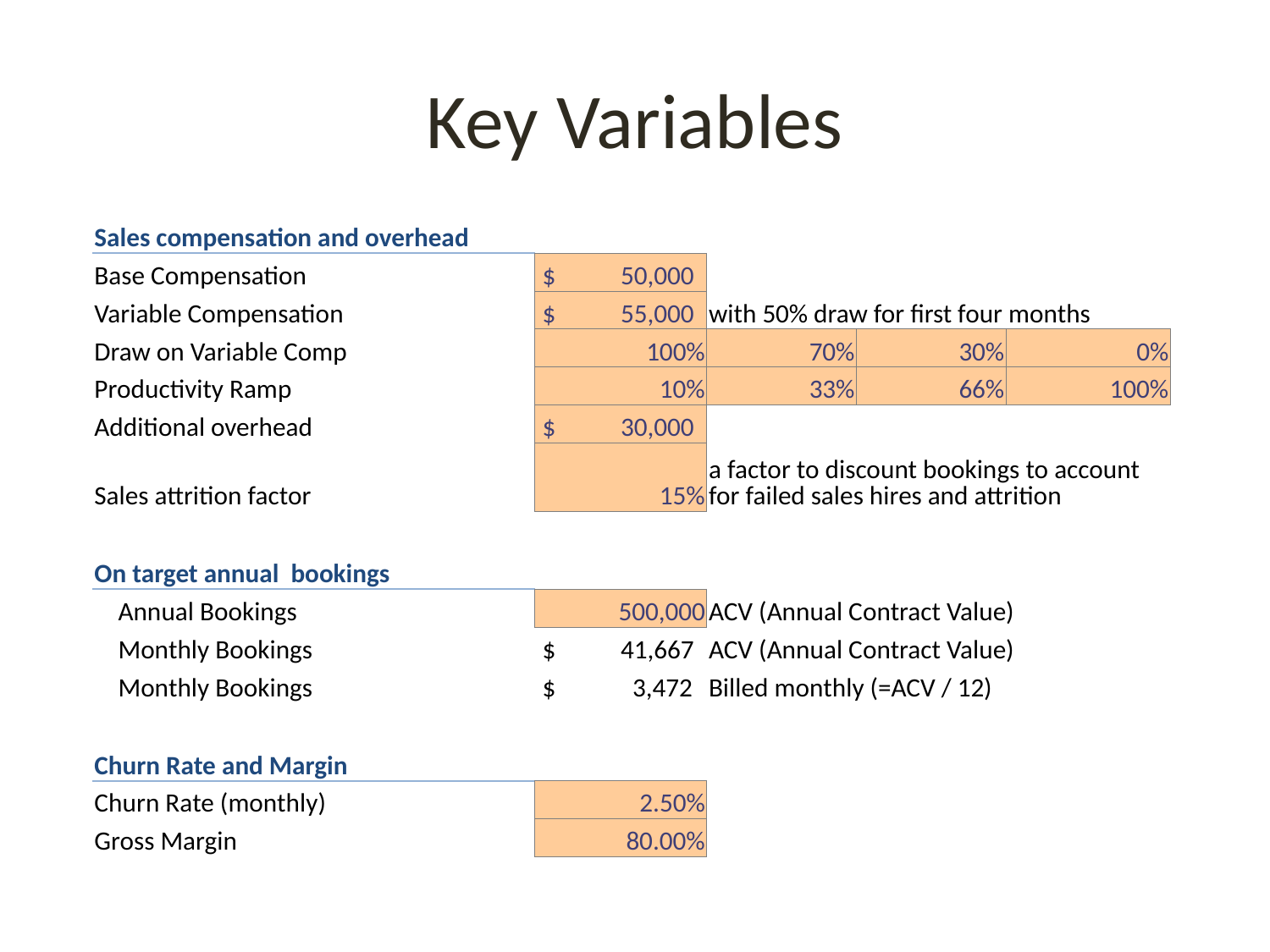

# Key Variables
| Sales compensation and overhead |  |  |  |  |
| --- | --- | --- | --- | --- |
| Base Compensation | $ 50,000 |  |  |  |
| Variable Compensation | $ 55,000 | with 50% draw for first four months |  |  |
| Draw on Variable Comp | 100% | 70% | 30% | 0% |
| Productivity Ramp | 10% | 33% | 66% | 100% |
| Additional overhead | $ 30,000 |  |  |  |
| Sales attrition factor | 15% | a factor to discount bookings to account for failed sales hires and attrition |  |  |
|  |  |  |  |  |
| On target annual bookings |  |  |  |  |
| Annual Bookings | 500,000 | ACV (Annual Contract Value) |  |  |
| Monthly Bookings | $ 41,667 | ACV (Annual Contract Value) |  |  |
| Monthly Bookings | $ 3,472 | Billed monthly (=ACV / 12) |  |  |
|  |  |  |  |  |
| Churn Rate and Margin |  |  |  |  |
| Churn Rate (monthly) | 2.50% |  |  |  |
| Gross Margin | 80.00% |  |  |  |